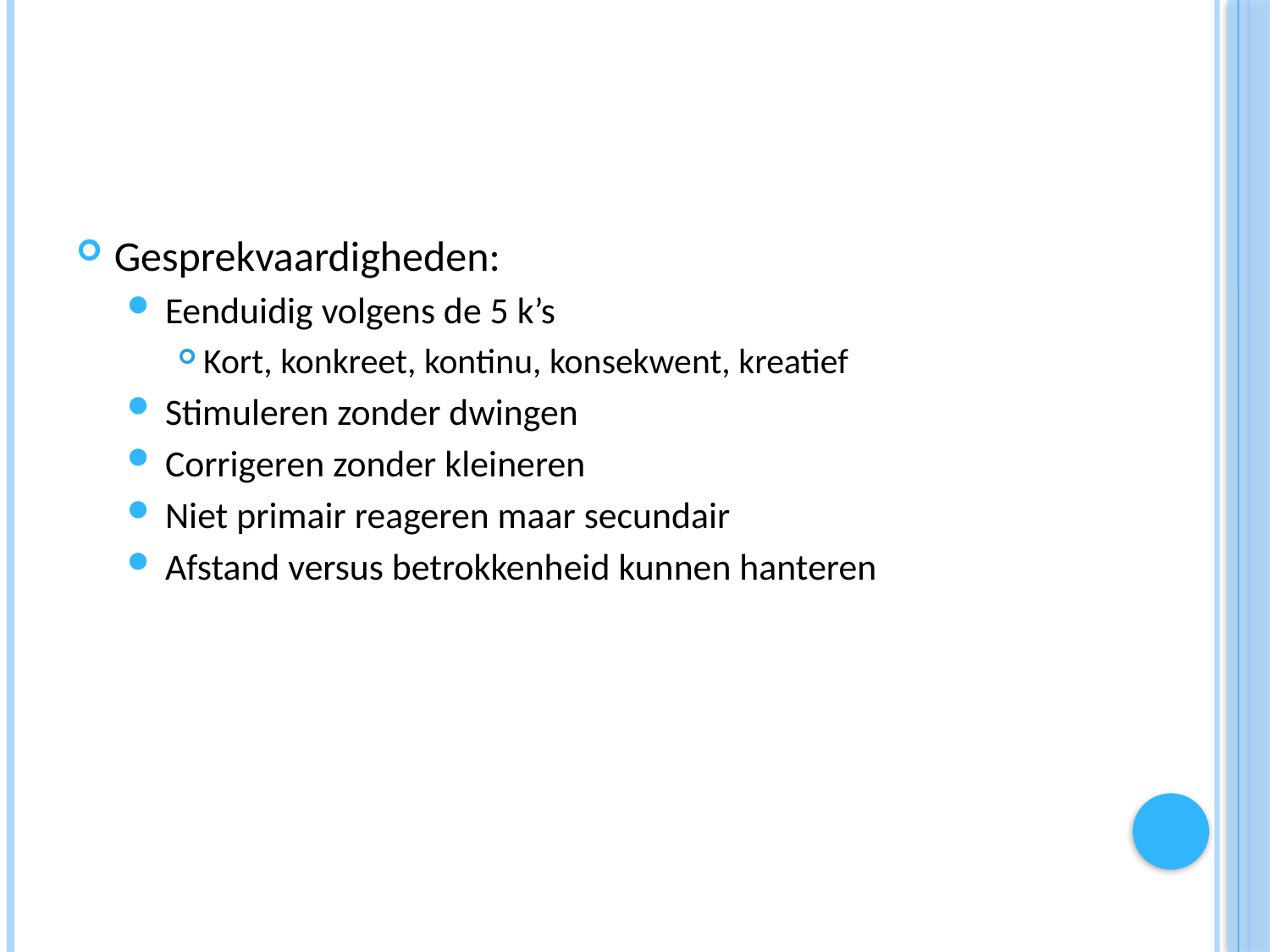

#
Gesprekvaardigheden:
Eenduidig volgens de 5 k’s
Kort, konkreet, kontinu, konsekwent, kreatief
Stimuleren zonder dwingen
Corrigeren zonder kleineren
Niet primair reageren maar secundair
Afstand versus betrokkenheid kunnen hanteren